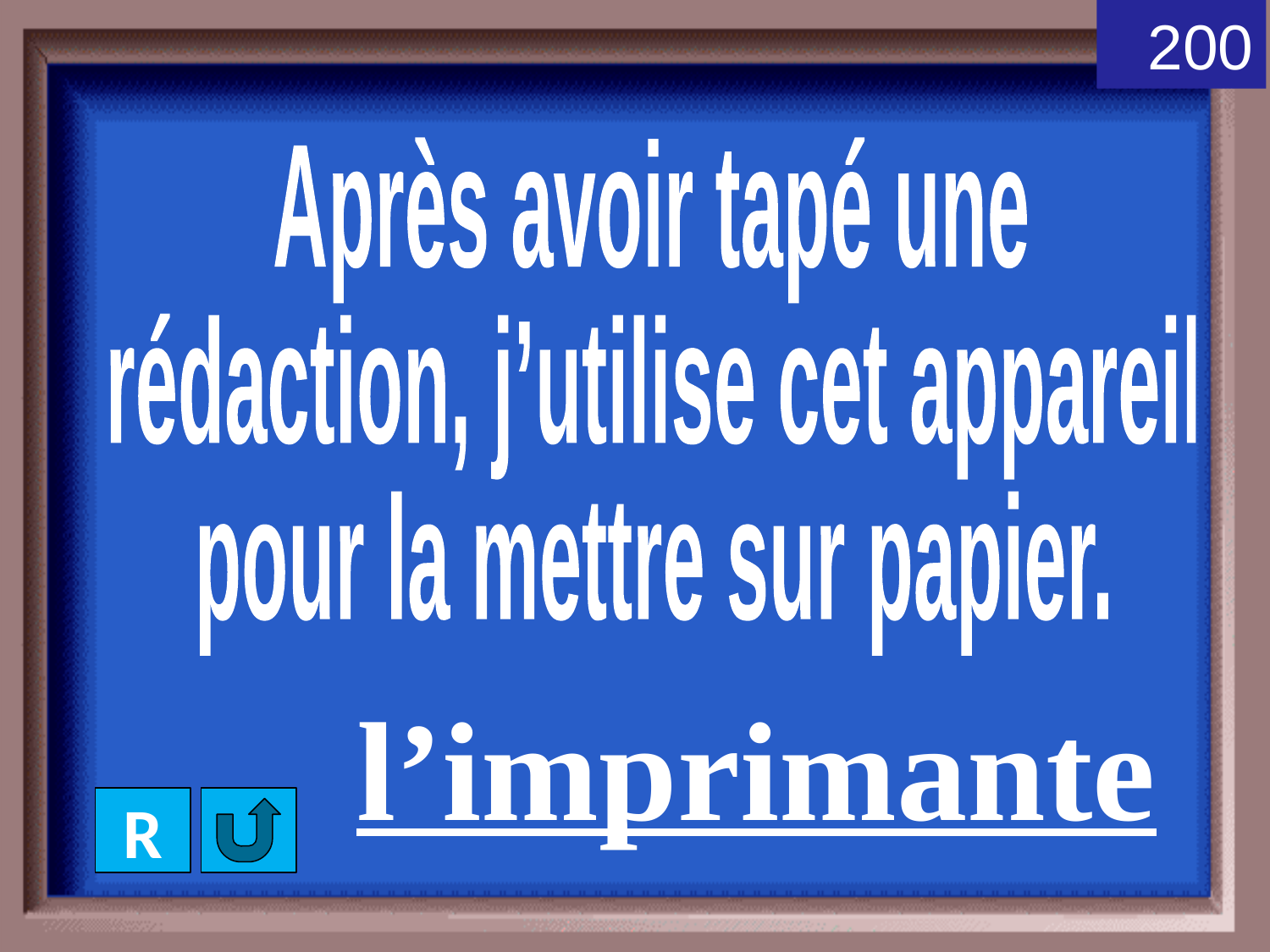

200
Après avoir tapé une
rédaction, j’utilise cet appareil
pour la mettre sur papier.
l’imprimante
R